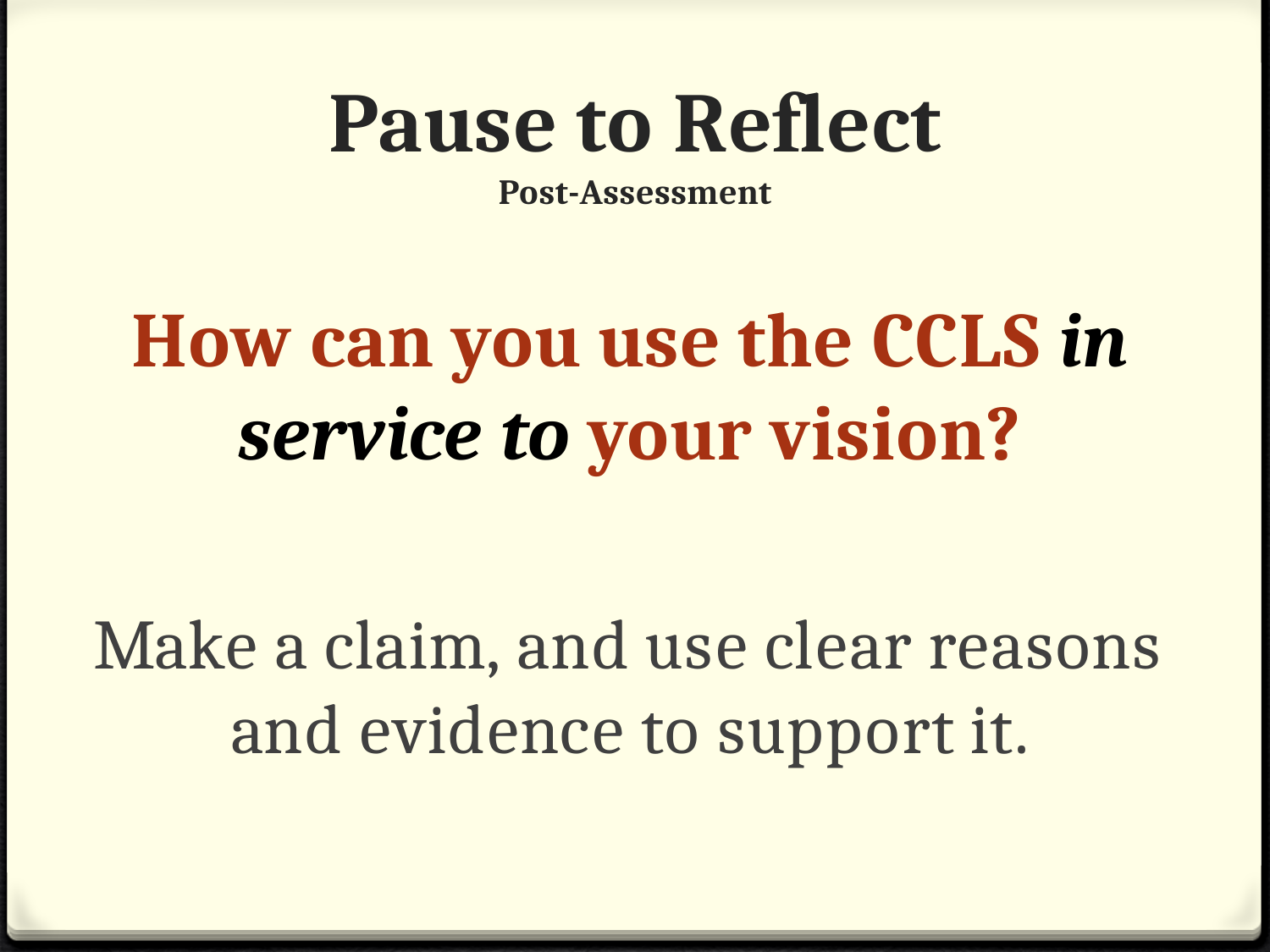

# Pause to Reflect Post-Assessment
How can you use the CCLS in service to your vision?

Make a claim, and use clear reasons and evidence to support it.